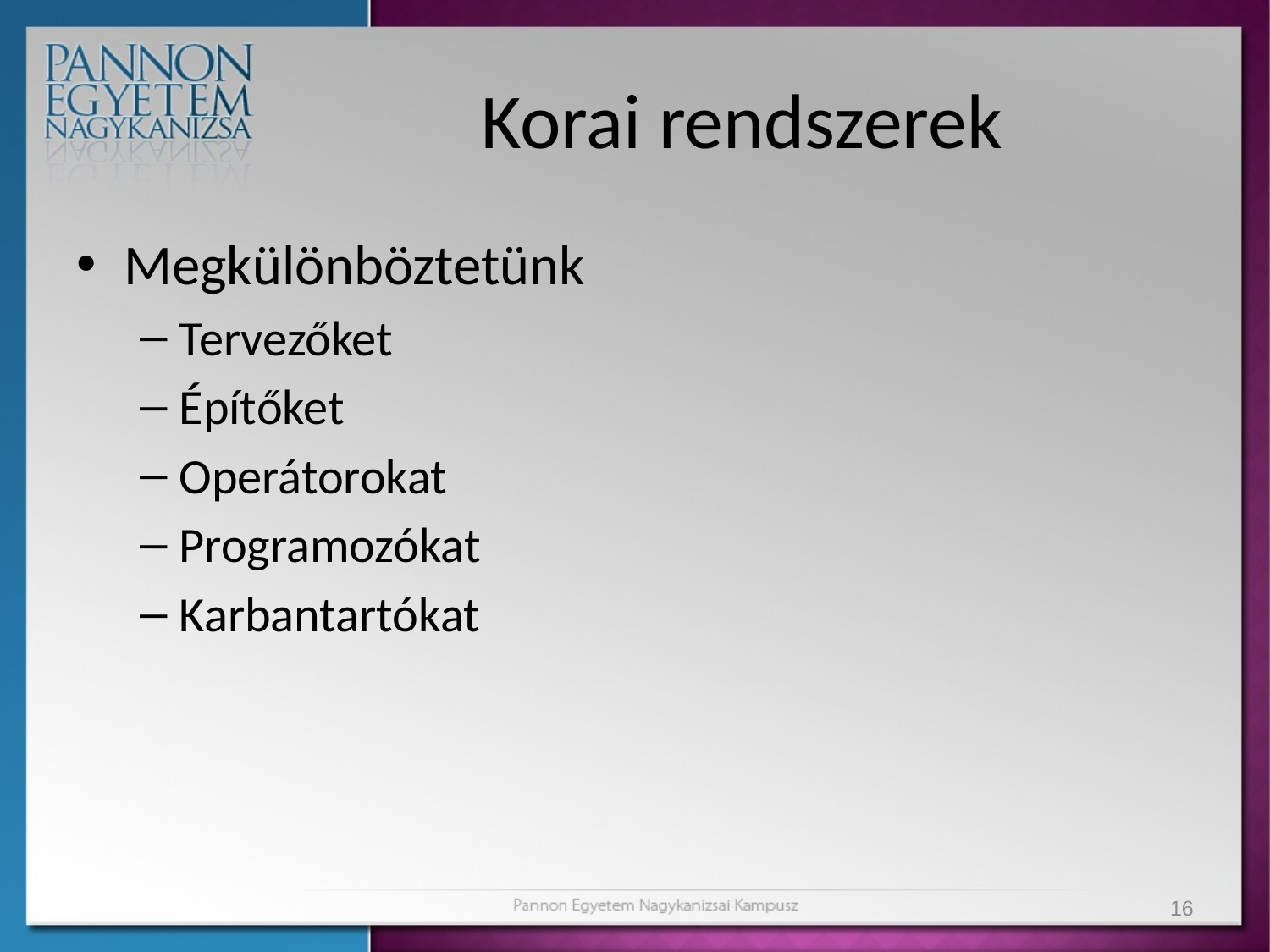

# Korai rendszerek
Megkülönböztetünk
Tervezőket
Építőket
Operátorokat
Programozókat
Karbantartókat
16